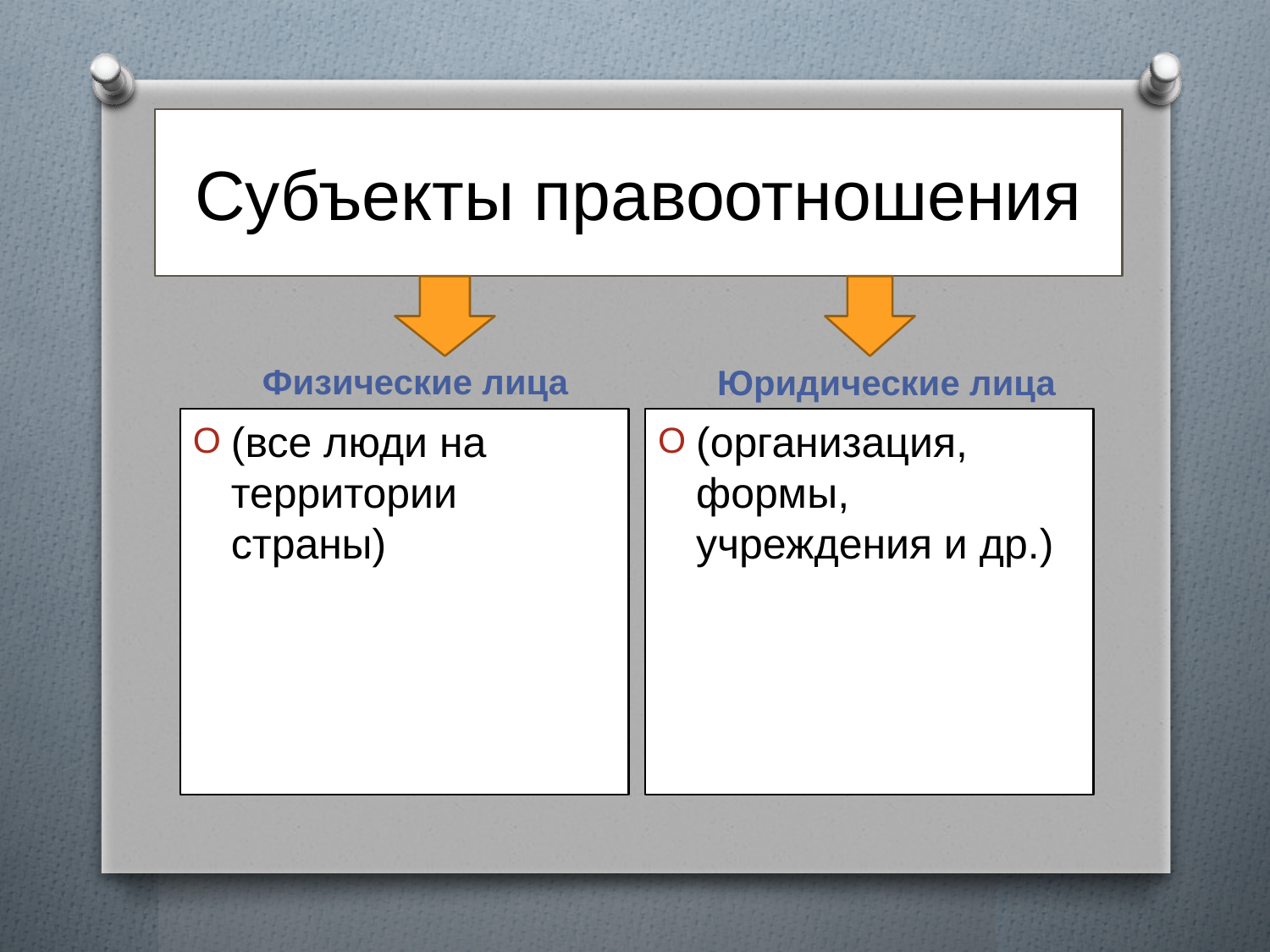

# Субъекты правоотношения

Юридические лица
Физические лица
(все люди на территории страны)
(организация, формы, учреждения и др.)